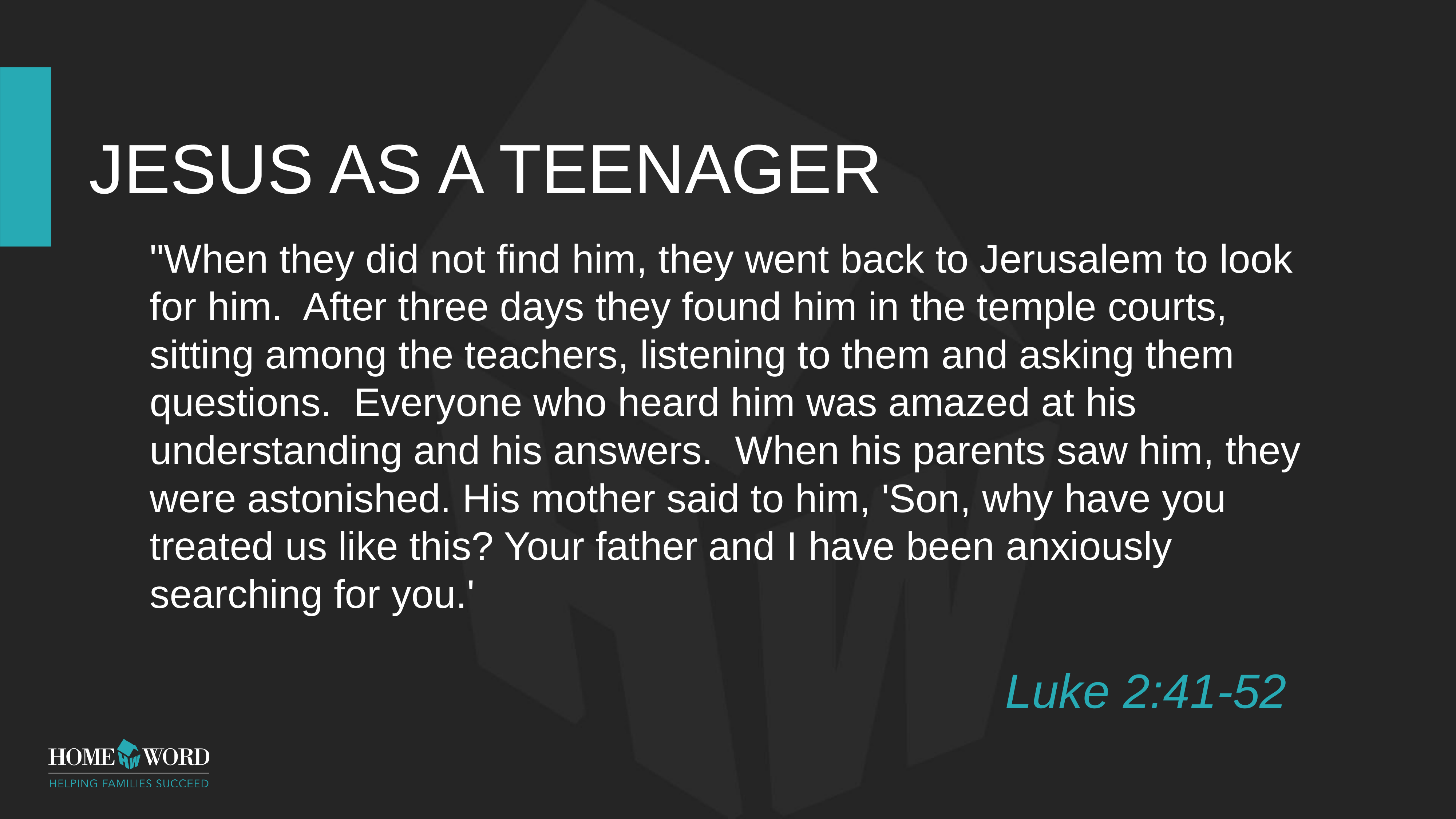

Jesus as a teenager
# "When they did not find him, they went back to Jerusalem to look for him.  After three days they found him in the temple courts, sitting among the teachers, listening to them and asking them questions.  Everyone who heard him was amazed at his understanding and his answers.  When his parents saw him, they were astonished. His mother said to him, 'Son, why have you treated us like this? Your father and I have been anxiously searching for you.'
Luke 2:41-52